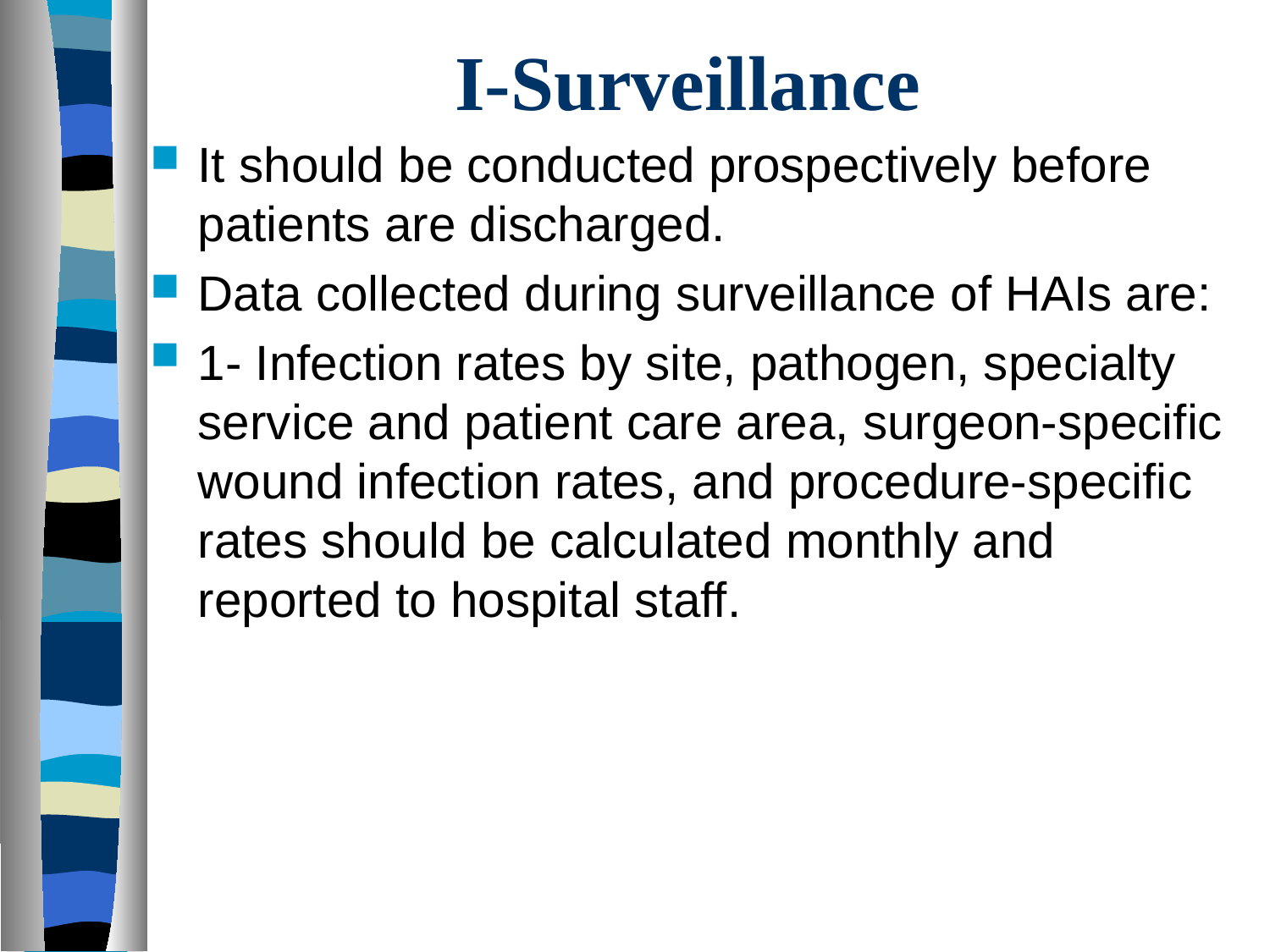

# I-Surveillance
It should be conducted prospectively before patients are discharged.
Data collected during surveillance of HAIs are:
1- Infection rates by site, pathogen, specialty service and patient care area, surgeon-specific wound infection rates, and procedure-specific rates should be calculated monthly and reported to hospital staff.